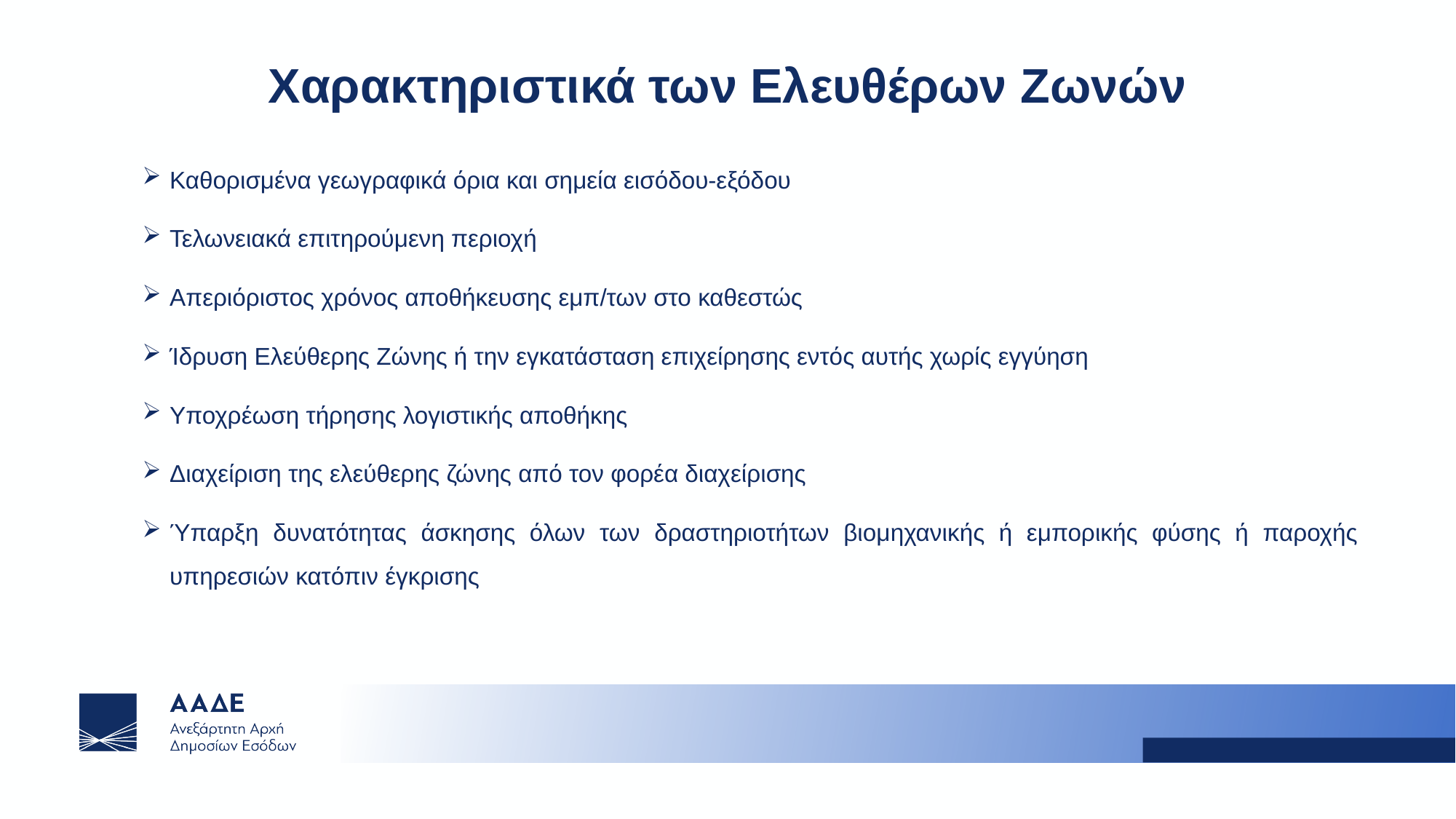

Χαρακτηριστικά των Ελευθέρων Ζωνών
Καθορισμένα γεωγραφικά όρια και σημεία εισόδου-εξόδου
Τελωνειακά επιτηρούμενη περιοχή
Απεριόριστος χρόνος αποθήκευσης εμπ/των στο καθεστώς
Ίδρυση Ελεύθερης Ζώνης ή την εγκατάσταση επιχείρησης εντός αυτής χωρίς εγγύηση
Υποχρέωση τήρησης λογιστικής αποθήκης
Διαχείριση της ελεύθερης ζώνης από τον φορέα διαχείρισης
Ύπαρξη δυνατότητας άσκησης όλων των δραστηριοτήτων βιομηχανικής ή εμπορικής φύσης ή παροχής υπηρεσιών κατόπιν έγκρισης